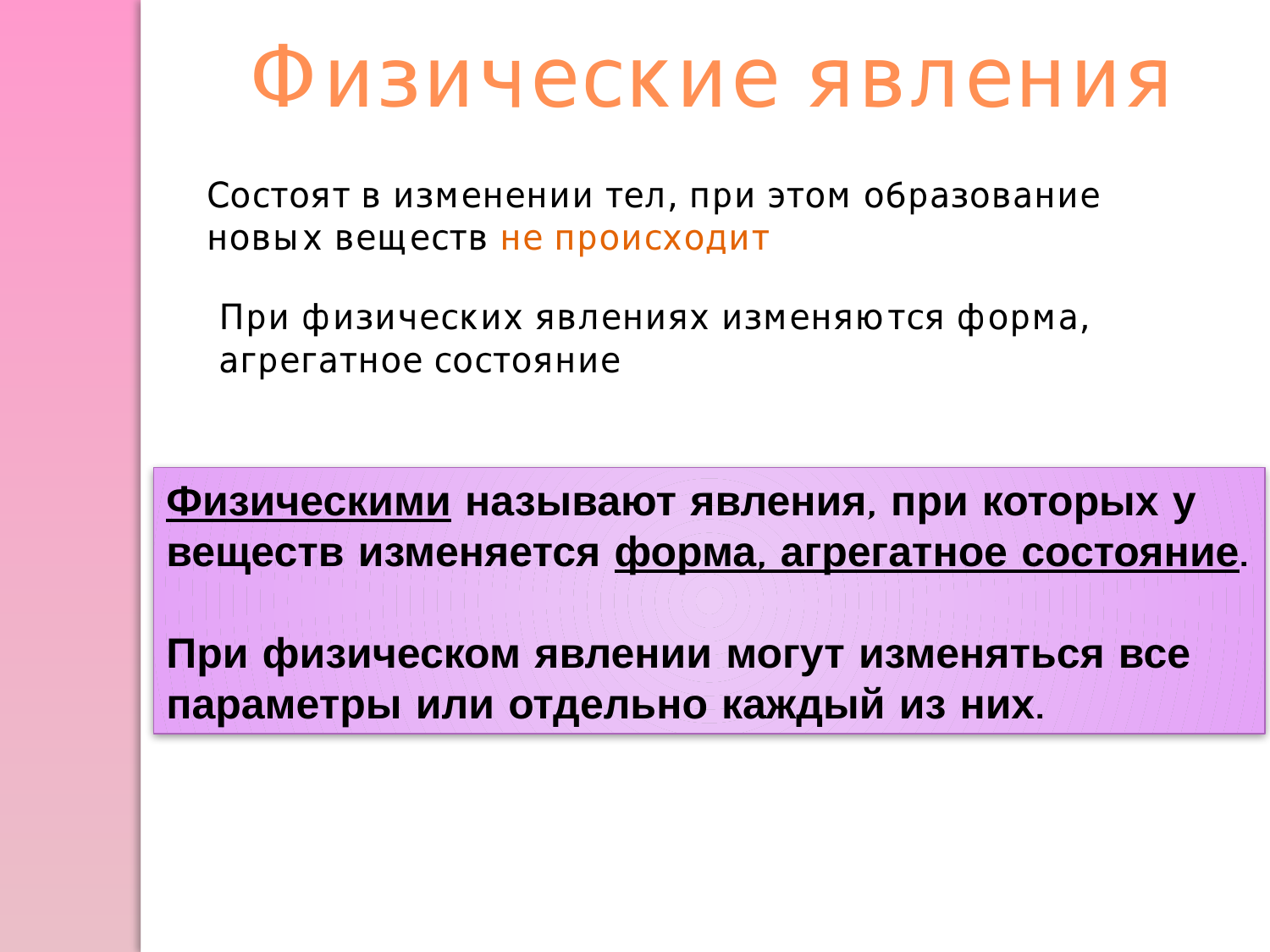

Физические явления
Состоят в изменении тел, при этом образование новых веществ не происходит
При физических явлениях изменяются форма,
агрегатное состояние

Физическими называют явления, при которых у веществ изменяется форма, агрегатное состояние.

При физическом явлении могут изменяться все параметры или отдельно каждый из них.